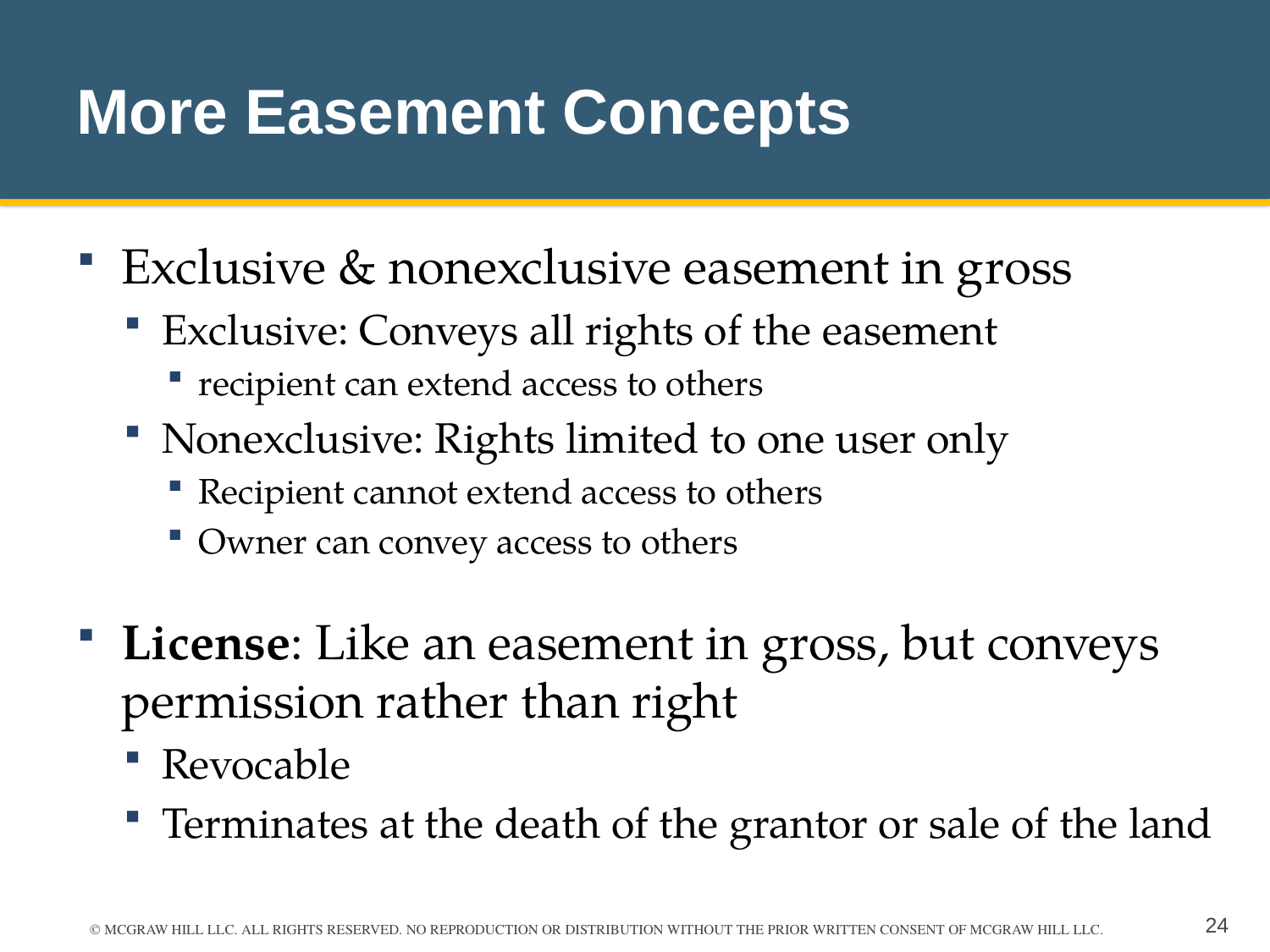

# More Easement Concepts
Exclusive & nonexclusive easement in gross
Exclusive: Conveys all rights of the easement
recipient can extend access to others
Nonexclusive: Rights limited to one user only
Recipient cannot extend access to others
Owner can convey access to others

License: Like an easement in gross, but conveys permission rather than right
Revocable
Terminates at the death of the grantor or sale of the land
© MCGRAW HILL LLC. ALL RIGHTS RESERVED. NO REPRODUCTION OR DISTRIBUTION WITHOUT THE PRIOR WRITTEN CONSENT OF MCGRAW HILL LLC.
24